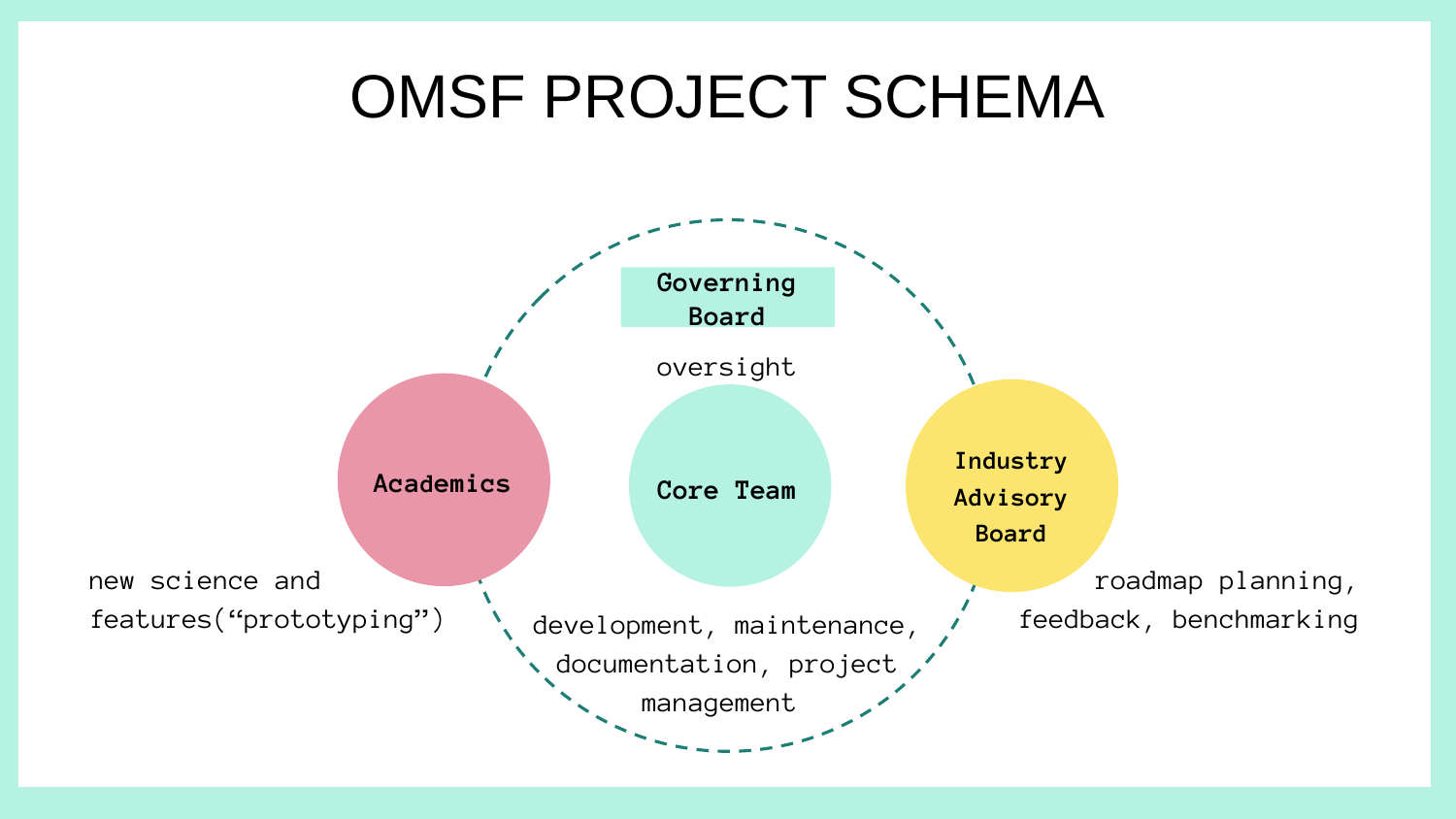

# OMSF PROJECT SCHEMA

Governing Board
oversight

Academics

Industry Advisory Board

Core Team
new science and features(“prototyping”)
roadmap planning, feedback, benchmarking
development, maintenance, documentation, project management